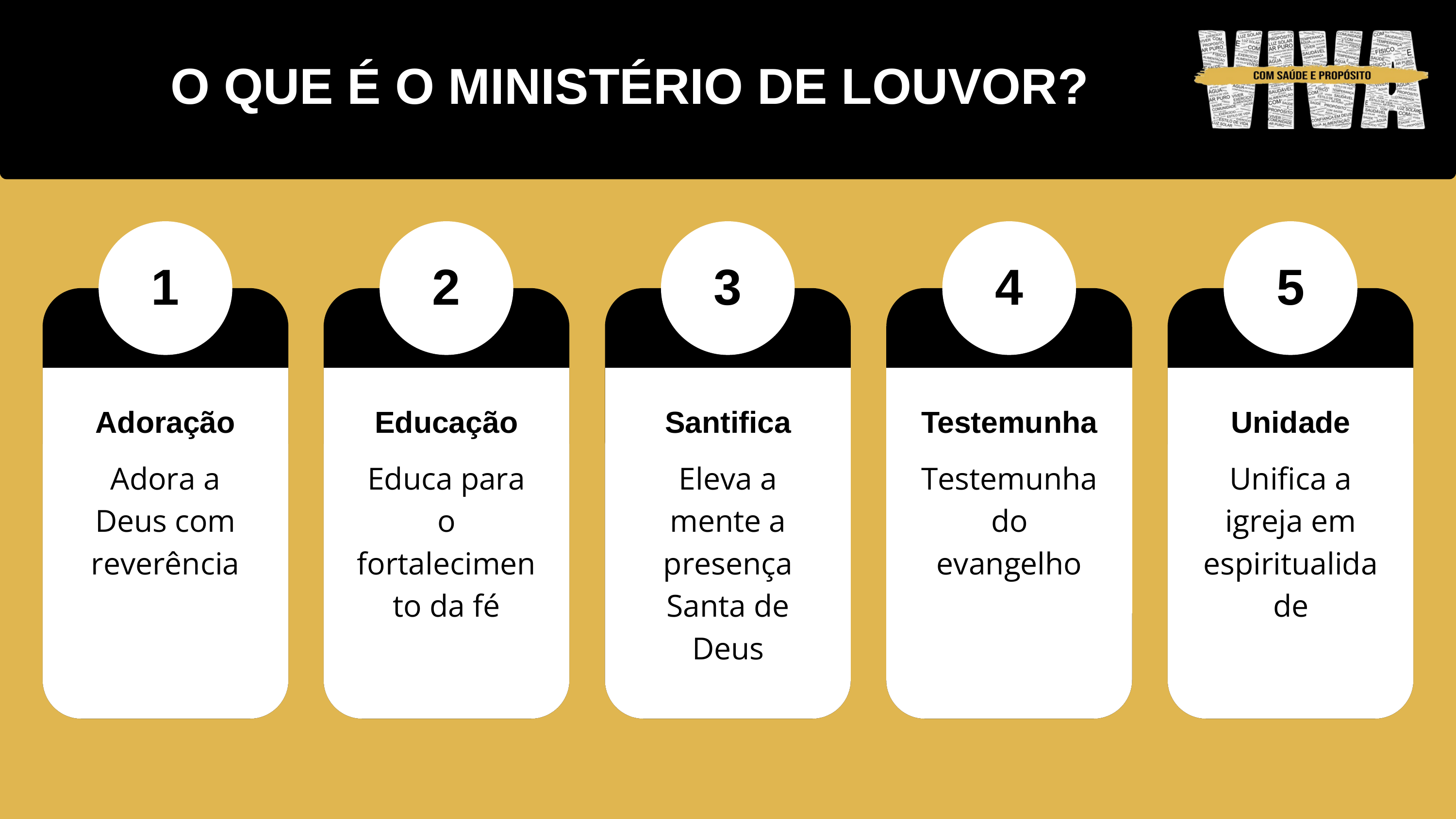

O QUE É O MINISTÉRIO DE LOUVOR?

1

2

3

4

5

Adoração
Educação
Santifica
Testemunha
Unidade
Adora a Deus com reverência
Educa para o fortalecimento da fé
Eleva a mente a presença Santa de Deus
Testemunha do evangelho
Unifica a igreja em espiritualidade